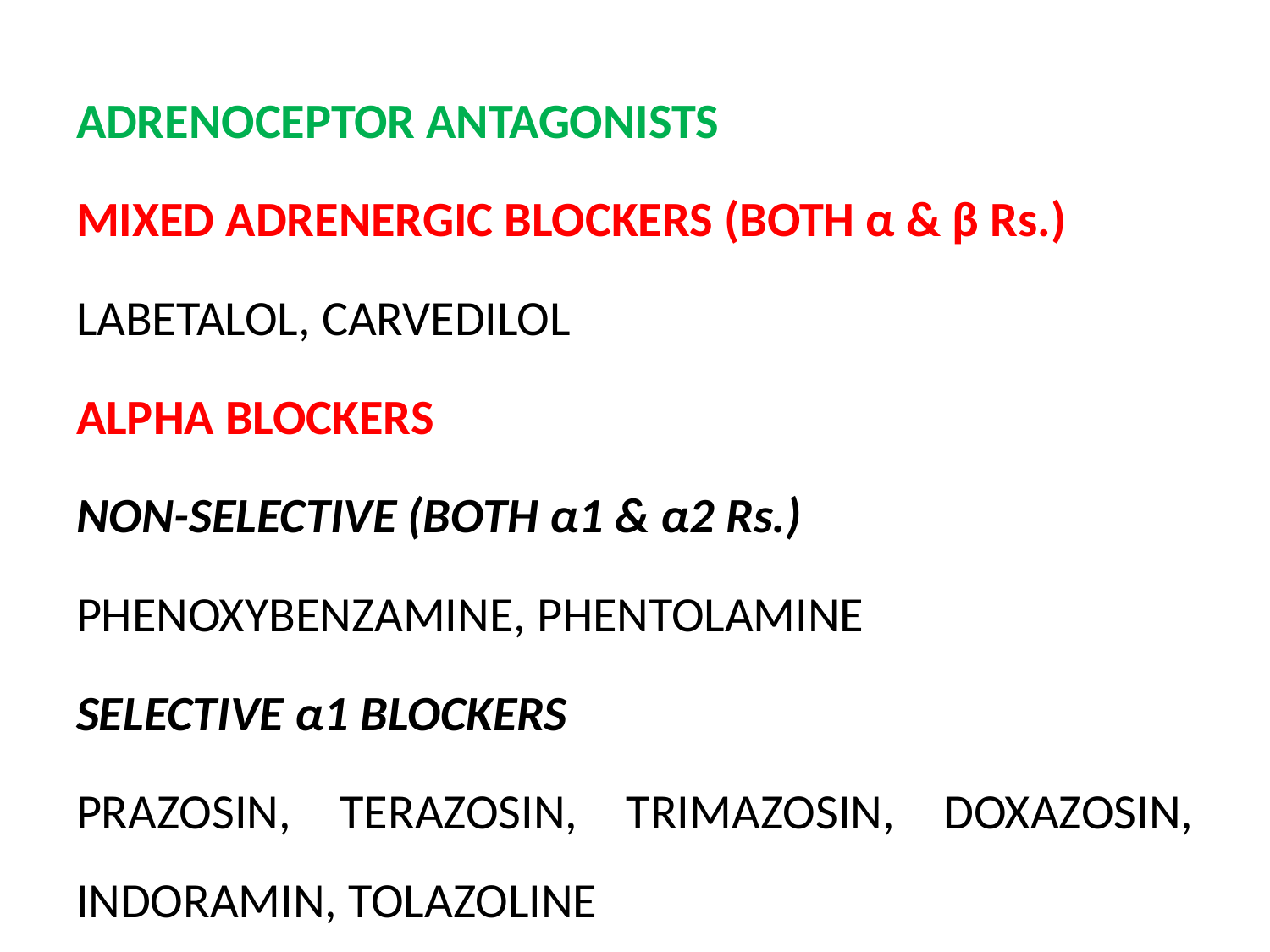

ADRENOCEPTOR ANTAGONISTS
MIXED ADRENERGIC BLOCKERS (BOTH α & β Rs.)
LABETALOL, CARVEDILOL
ALPHA BLOCKERS
NON-SELECTIVE (BOTH α1 & α2 Rs.)
PHENOXYBENZAMINE, PHENTOLAMINE
SELECTIVE α1 BLOCKERS
PRAZOSIN, TERAZOSIN, TRIMAZOSIN, DOXAZOSIN, INDORAMIN, TOLAZOLINE